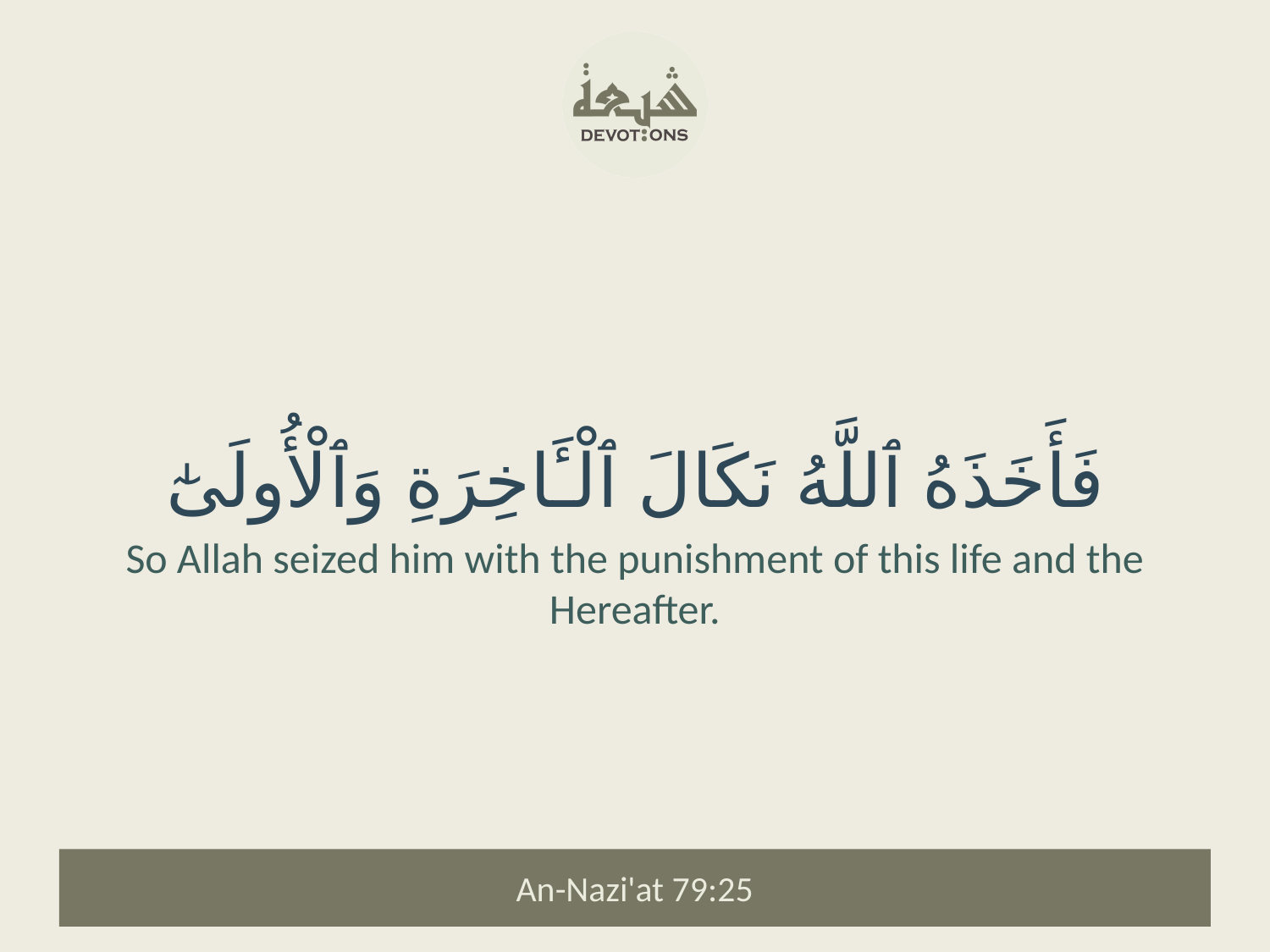

فَأَخَذَهُ ٱللَّهُ نَكَالَ ٱلْـَٔاخِرَةِ وَٱلْأُولَىٰٓ
So Allah seized him with the punishment of this life and the Hereafter.
An-Nazi'at 79:25